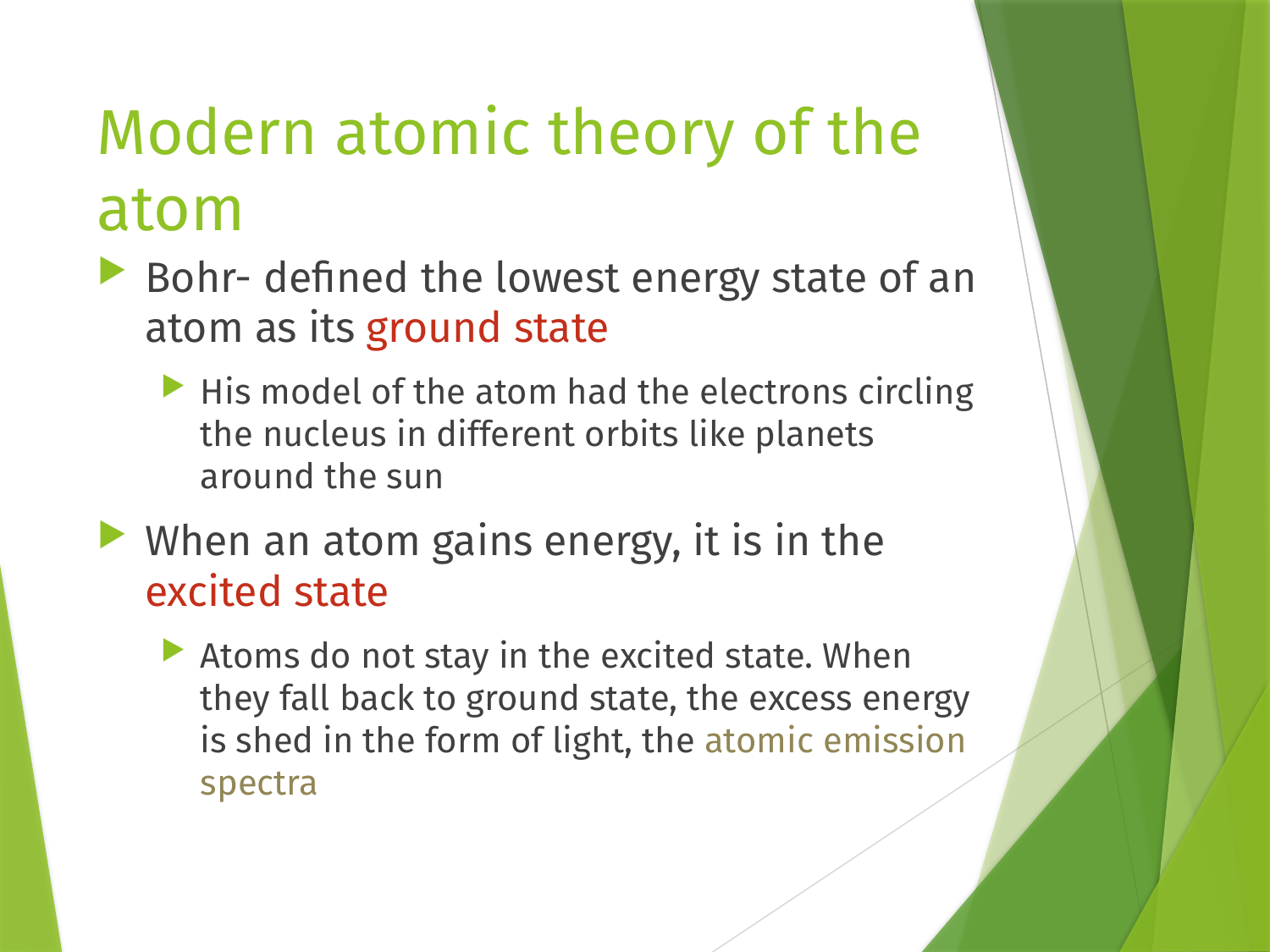

# Modern atomic theory of the atom
Bohr- defined the lowest energy state of an atom as its ground state
His model of the atom had the electrons circling the nucleus in different orbits like planets around the sun
When an atom gains energy, it is in the excited state
Atoms do not stay in the excited state. When they fall back to ground state, the excess energy is shed in the form of light, the atomic emission spectra